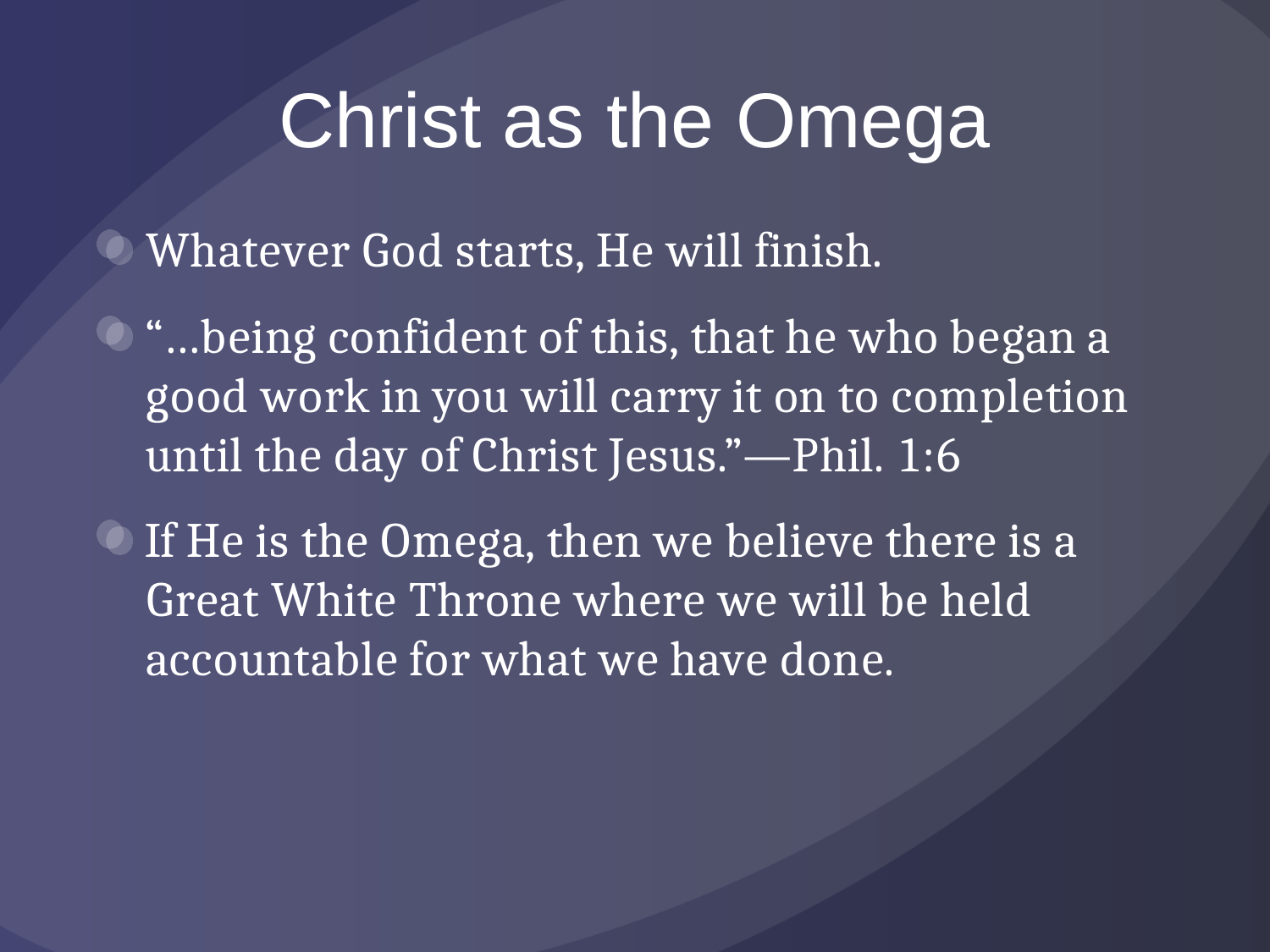

# Christ as the Omega
Whatever God starts, He will finish.
“…being confident of this, that he who began a good work in you will carry it on to completion until the day of Christ Jesus.”—Phil. 1:6
If He is the Omega, then we believe there is a Great White Throne where we will be held accountable for what we have done.